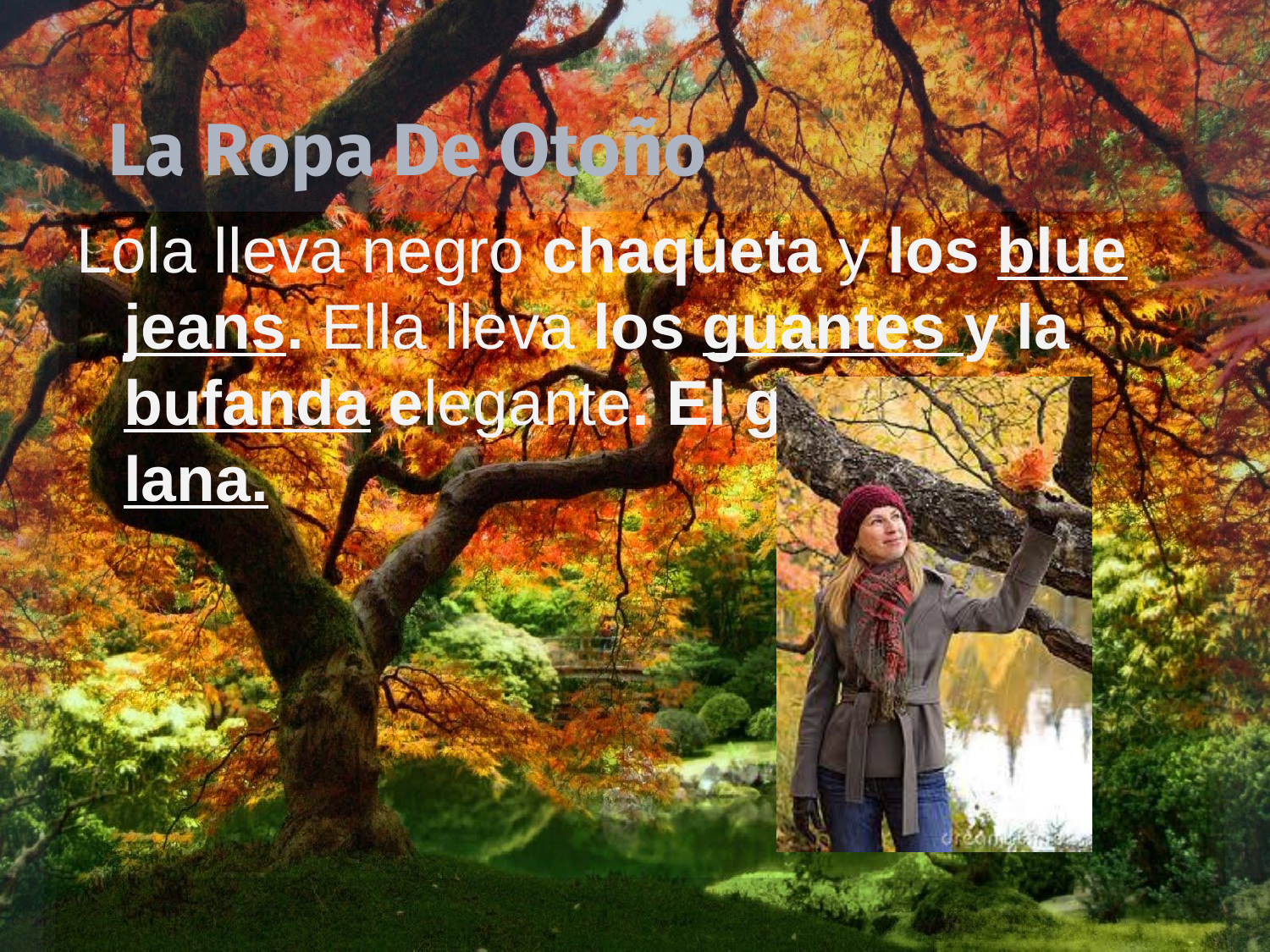

# La Ropa De Otoño
Lola lleva negro chaqueta y los blue jeans. Ella lleva los guantes y la bufanda elegante. El gorro es de lana.